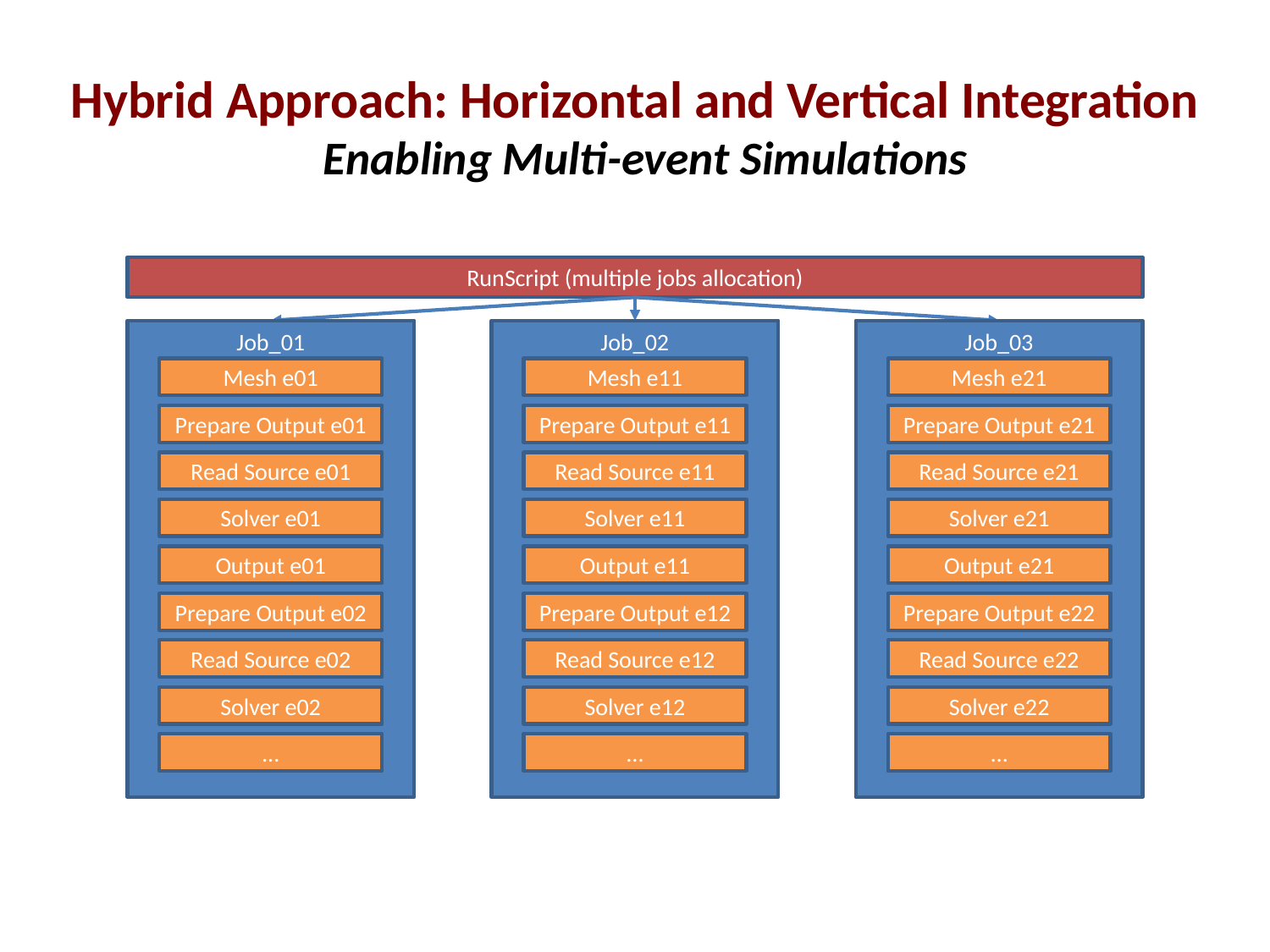

# Hybrid Approach: Horizontal and Vertical Integration Enabling Multi-event Simulations
RunScript (multiple jobs allocation)
Job_01
Mesh e01
Prepare Output e01
Read Source e01
Solver e01
Output e01
Prepare Output e02
Read Source e02
Solver e02
…
Job_02
Mesh e11
Prepare Output e11
Read Source e11
Solver e11
Output e11
Prepare Output e12
Read Source e12
Solver e12
…
Job_03
Mesh e21
Prepare Output e21
Read Source e21
Solver e21
Output e21
Prepare Output e22
Read Source e22
Solver e22
…